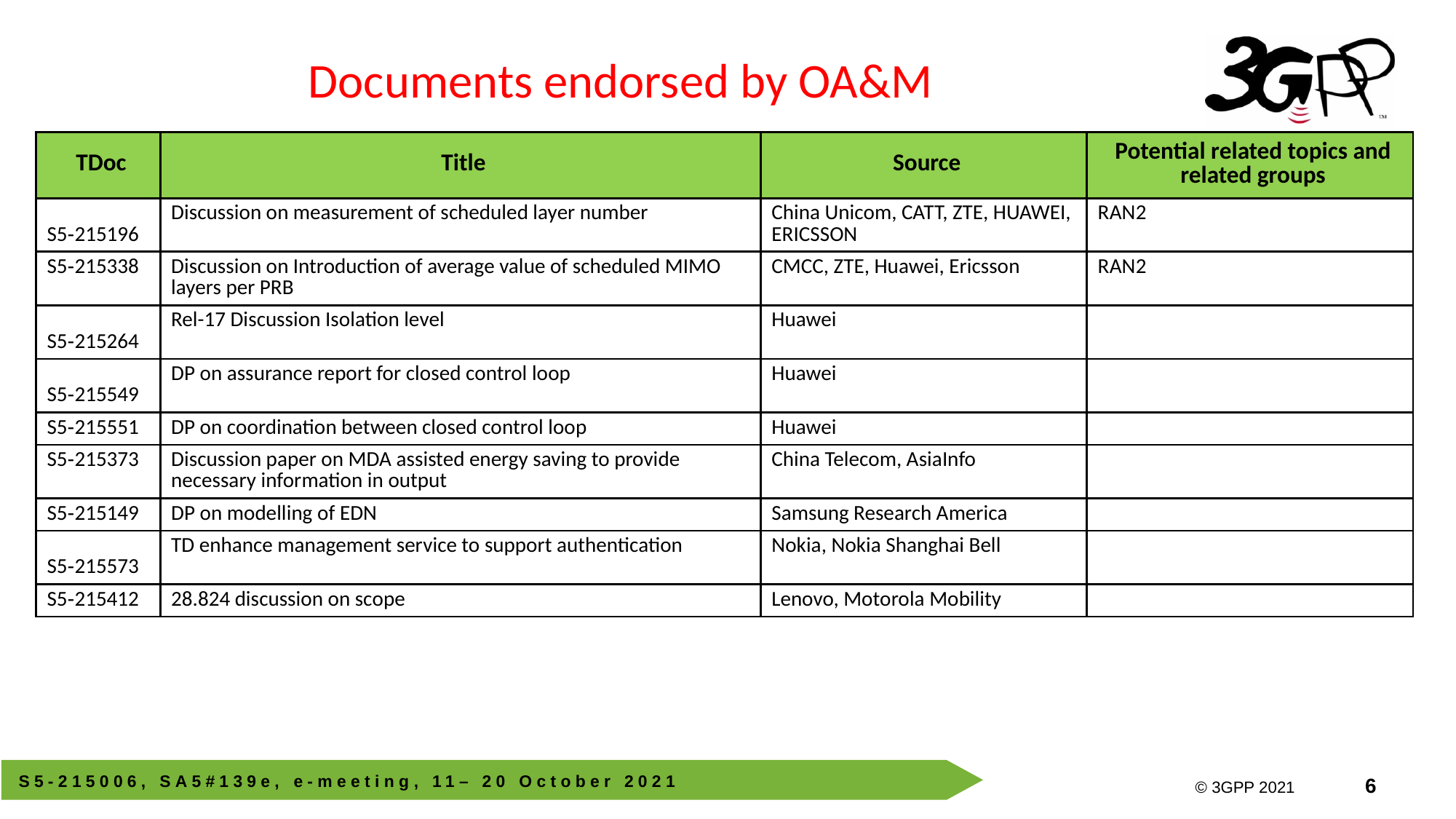

Documents endorsed by OA&M
| TDoc | Title | Source | Potential related topics and related groups |
| --- | --- | --- | --- |
| S5‑215196 | Discussion on measurement of scheduled layer number | China Unicom, CATT, ZTE, HUAWEI, ERICSSON | RAN2 |
| S5‑215338 | Discussion on Introduction of average value of scheduled MIMO layers per PRB | CMCC, ZTE, Huawei, Ericsson | RAN2 |
| S5‑215264 | Rel-17 Discussion Isolation level | Huawei |  |
| S5‑215549 | DP on assurance report for closed control loop | Huawei |  |
| S5‑215551 | DP on coordination between closed control loop | Huawei |  |
| S5‑215373 | Discussion paper on MDA assisted energy saving to provide necessary information in output | China Telecom, AsiaInfo |  |
| S5‑215149 | DP on modelling of EDN | Samsung Research America |  |
| S5‑215573 | TD enhance management service to support authentication | Nokia, Nokia Shanghai Bell |  |
| S5‑215412 | 28.824 discussion on scope | Lenovo, Motorola Mobility |  |